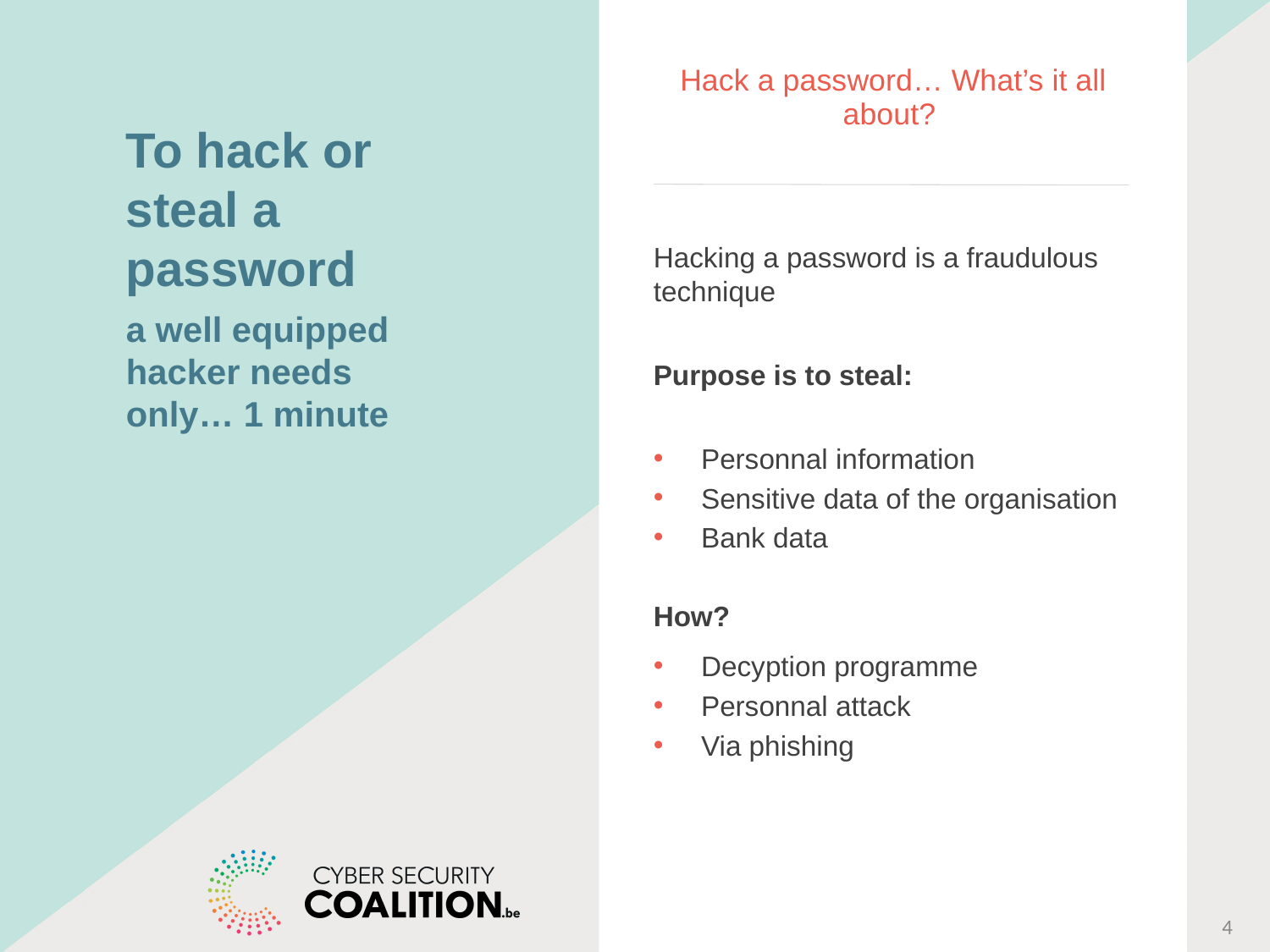

# Hack a password… What’s it all about?
To hack or steal a password
a well equipped hacker needs only… 1 minute
Hacking a password is a fraudulous technique
Purpose is to steal:
Personnal information
Sensitive data of the organisation
Bank data

How?
Decyption programme
Personnal attack
Via phishing
4